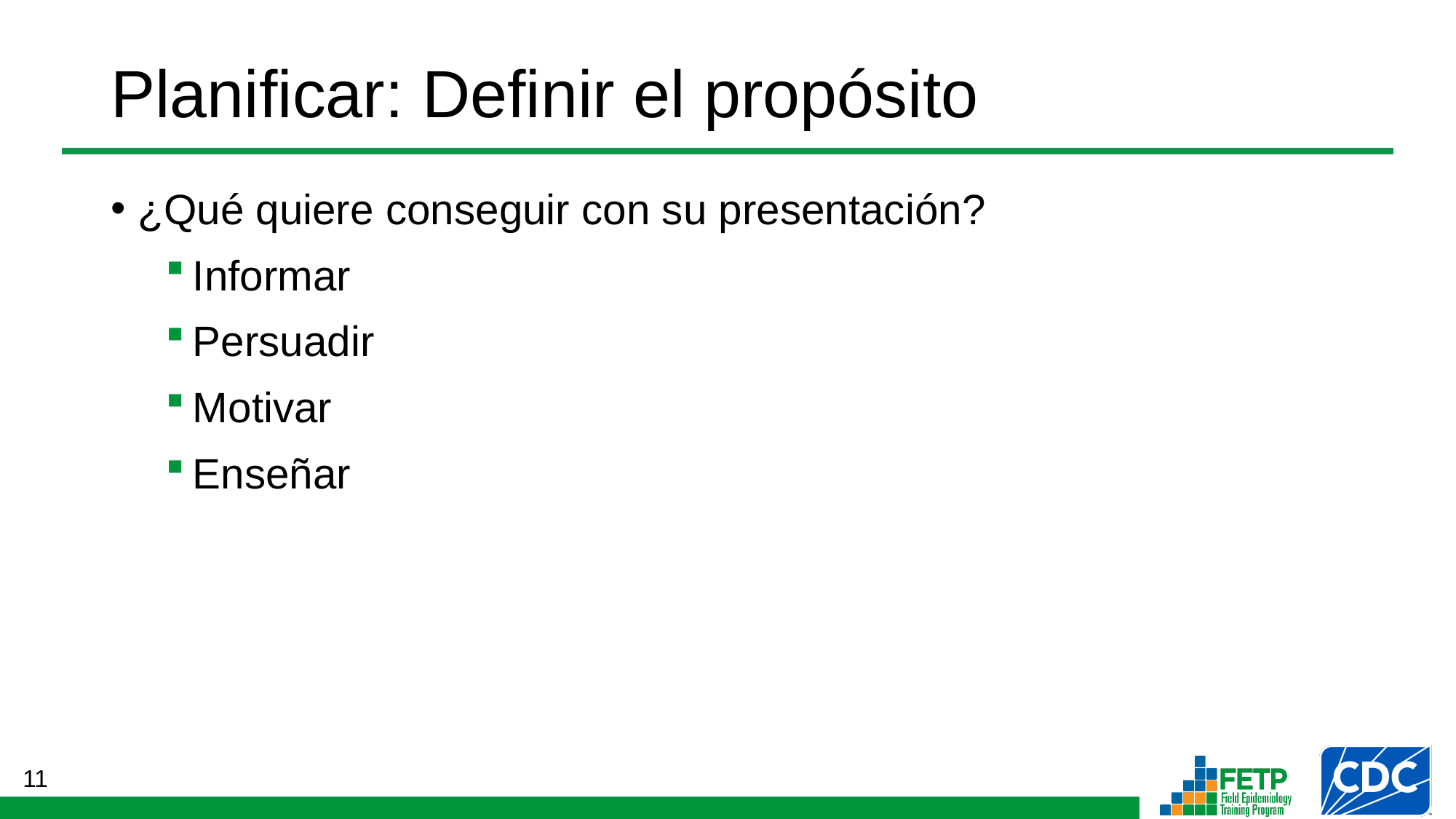

# Planificar: Definir el propósito
¿Qué quiere conseguir con su presentación?
Informar
Persuadir
Motivar
Enseñar